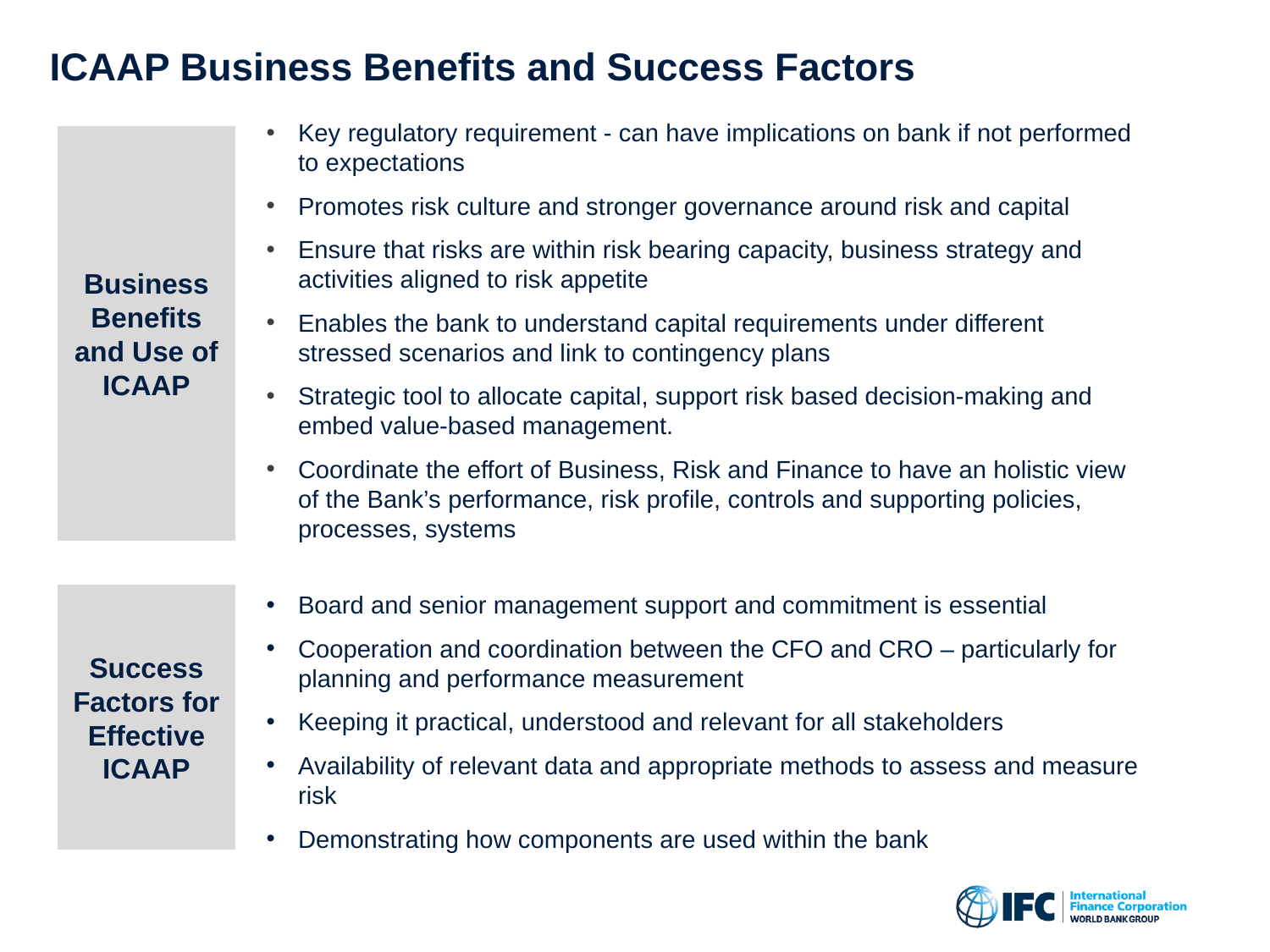

# ICAAP Business Benefits and Success Factors
Business Benefits and Use of ICAAP
Key regulatory requirement - can have implications on bank if not performed to expectations
Promotes risk culture and stronger governance around risk and capital
Ensure that risks are within risk bearing capacity, business strategy and activities aligned to risk appetite
Enables the bank to understand capital requirements under different stressed scenarios and link to contingency plans
Strategic tool to allocate capital, support risk based decision-making and embed value-based management.
Coordinate the effort of Business, Risk and Finance to have an holistic view of the Bank’s performance, risk profile, controls and supporting policies, processes, systems
Success Factors for Effective ICAAP
Board and senior management support and commitment is essential
Cooperation and coordination between the CFO and CRO – particularly for planning and performance measurement
Keeping it practical, understood and relevant for all stakeholders
Availability of relevant data and appropriate methods to assess and measure risk
Demonstrating how components are used within the bank